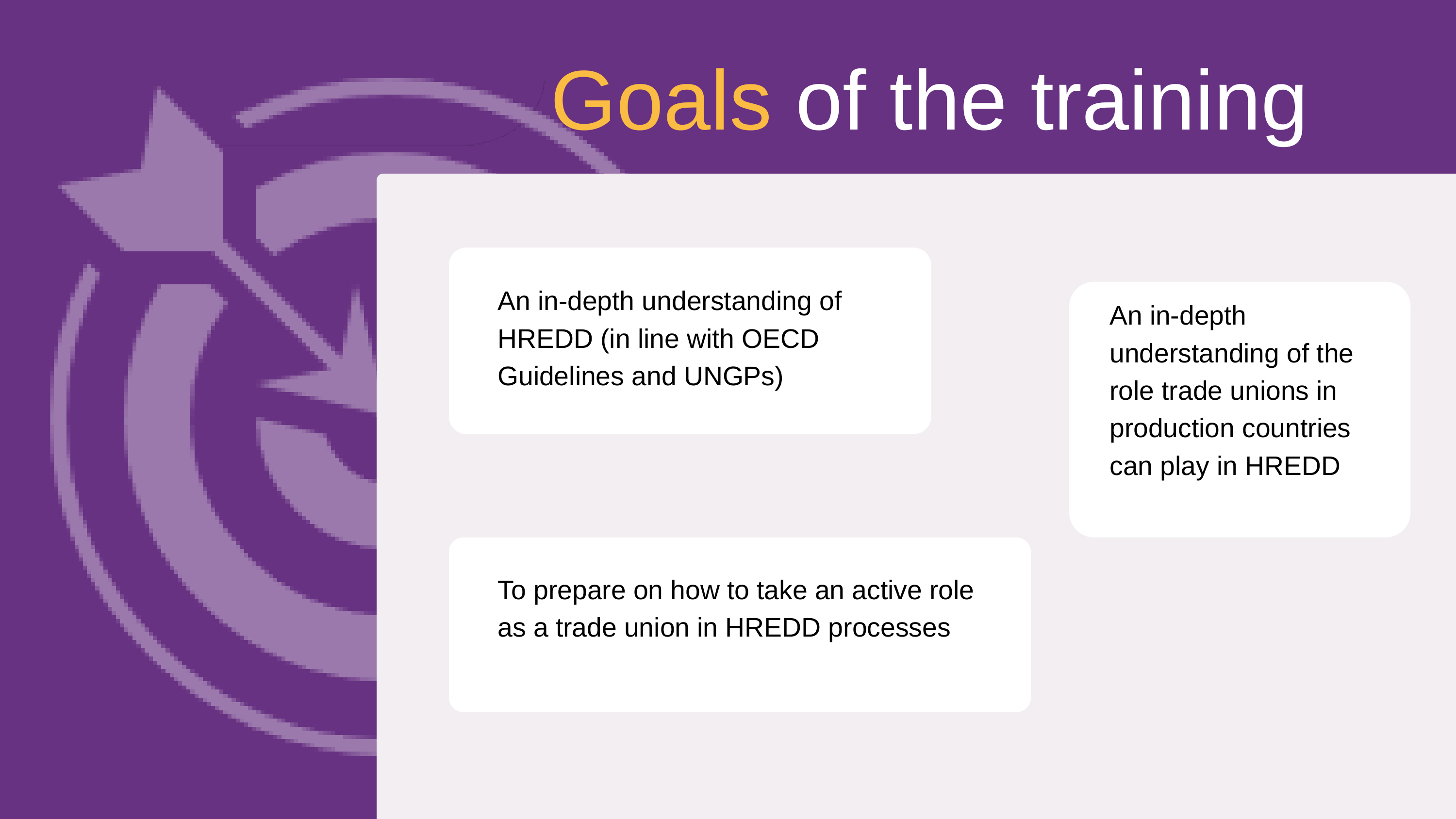

Goals of the training

An in-depth understanding of HREDD (in line with OECD Guidelines and UNGPs)

An in-depth understanding of the role trade unions in production countries can play in HREDD

To prepare on how to take an active role as a trade union in HREDD processes